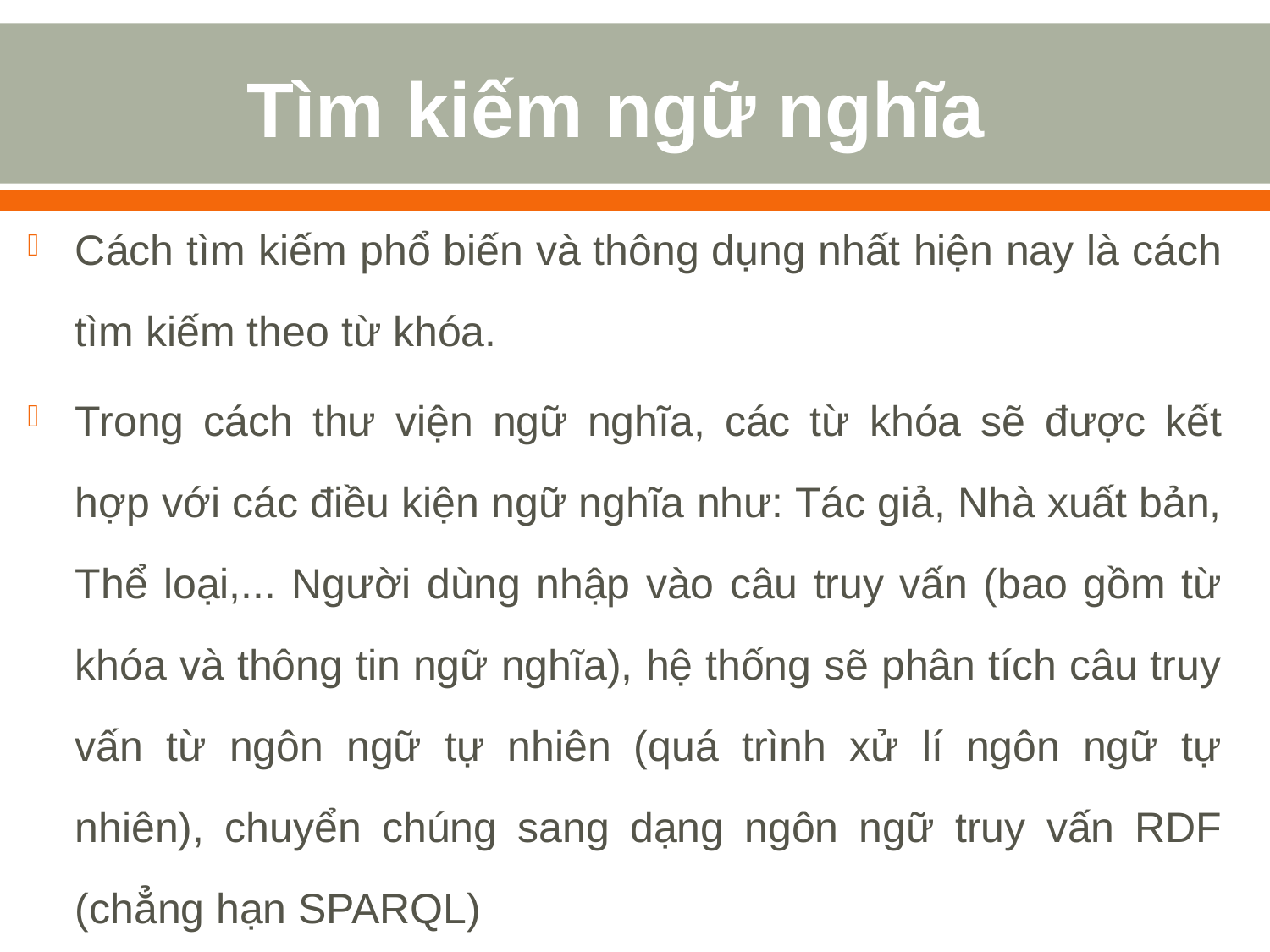

# Tìm kiếm ngữ nghĩa
Cách tìm kiếm phổ biến và thông dụng nhất hiện nay là cách tìm kiếm theo từ khóa.
Trong cách thư viện ngữ nghĩa, các từ khóa sẽ được kết hợp với các điều kiện ngữ nghĩa như: Tác giả, Nhà xuất bản, Thể loại,... Người dùng nhập vào câu truy vấn (bao gồm từ khóa và thông tin ngữ nghĩa), hệ thống sẽ phân tích câu truy vấn từ ngôn ngữ tự nhiên (quá trình xử lí ngôn ngữ tự nhiên), chuyển chúng sang dạng ngôn ngữ truy vấn RDF (chẳng hạn SPARQL)